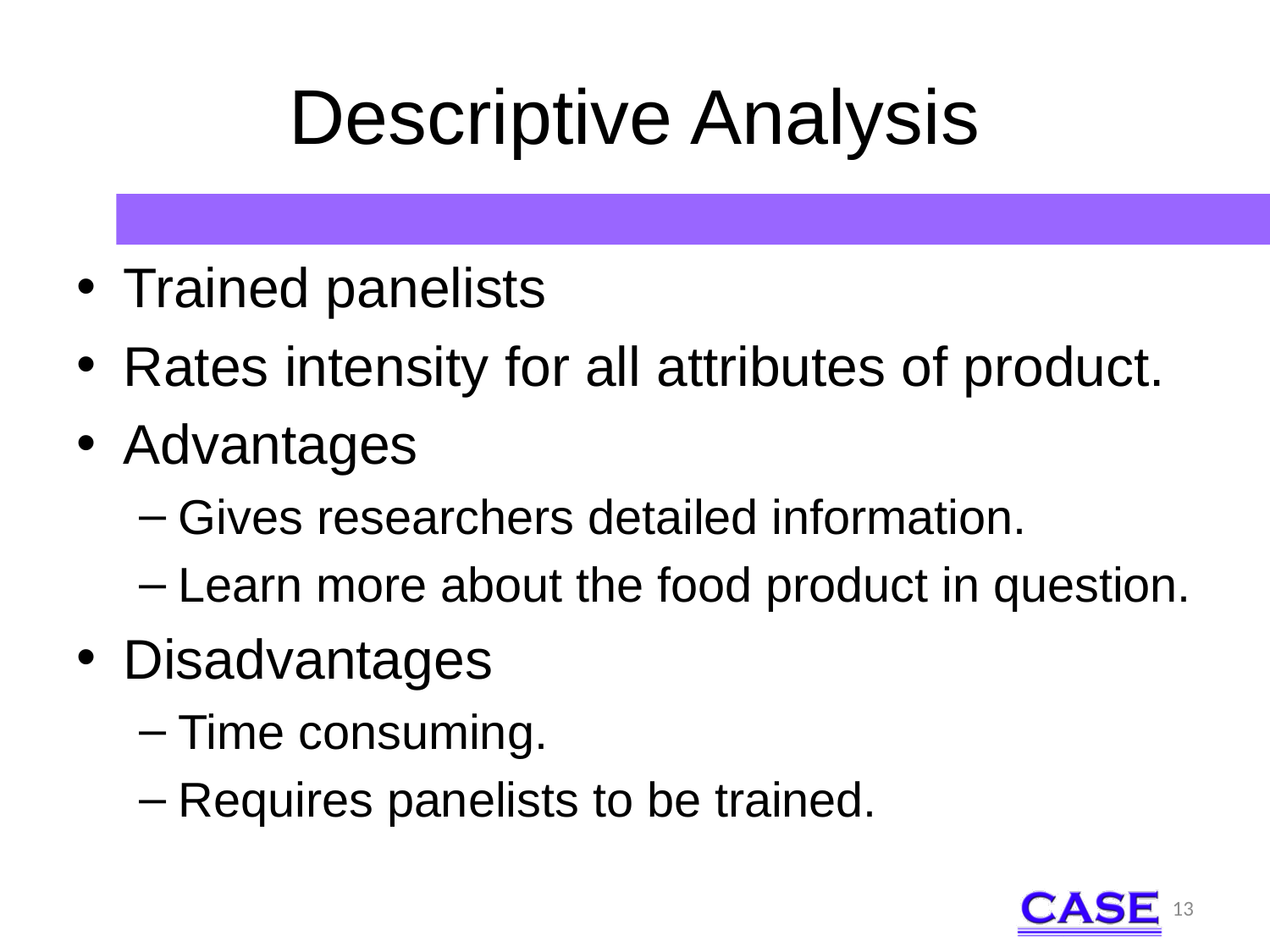

# Descriptive Analysis
Trained panelists
Rates intensity for all attributes of product.
Advantages
Gives researchers detailed information.
Learn more about the food product in question.
Disadvantages
Time consuming.
Requires panelists to be trained.
13